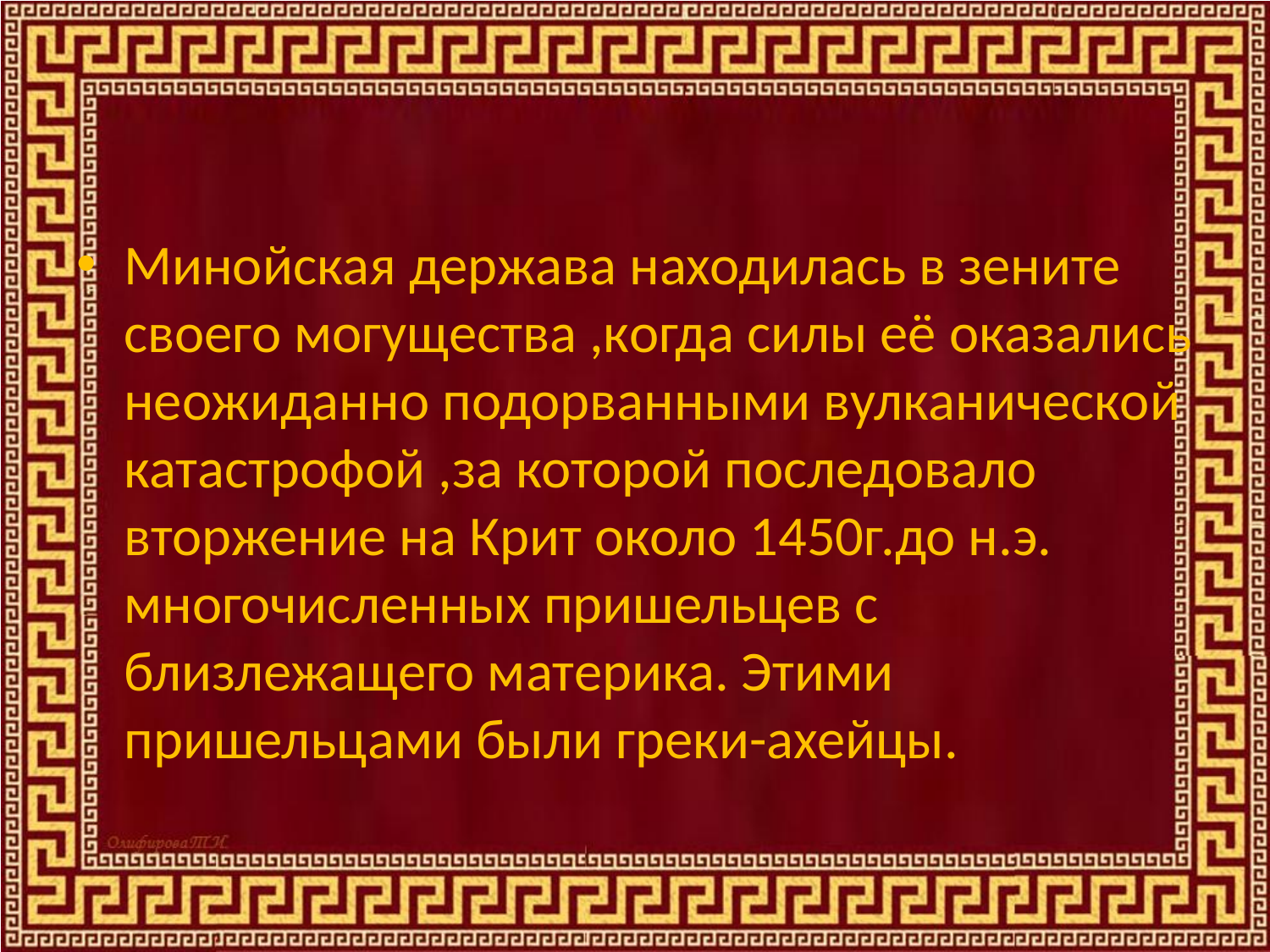

Минойская держава находилась в зените своего могущества ,когда силы её оказались неожиданно подорванными вулканической катастрофой ,за которой последовало вторжение на Крит около 1450г.до н.э. многочисленных пришельцев с близлежащего материка. Этими пришельцами были греки-ахейцы.